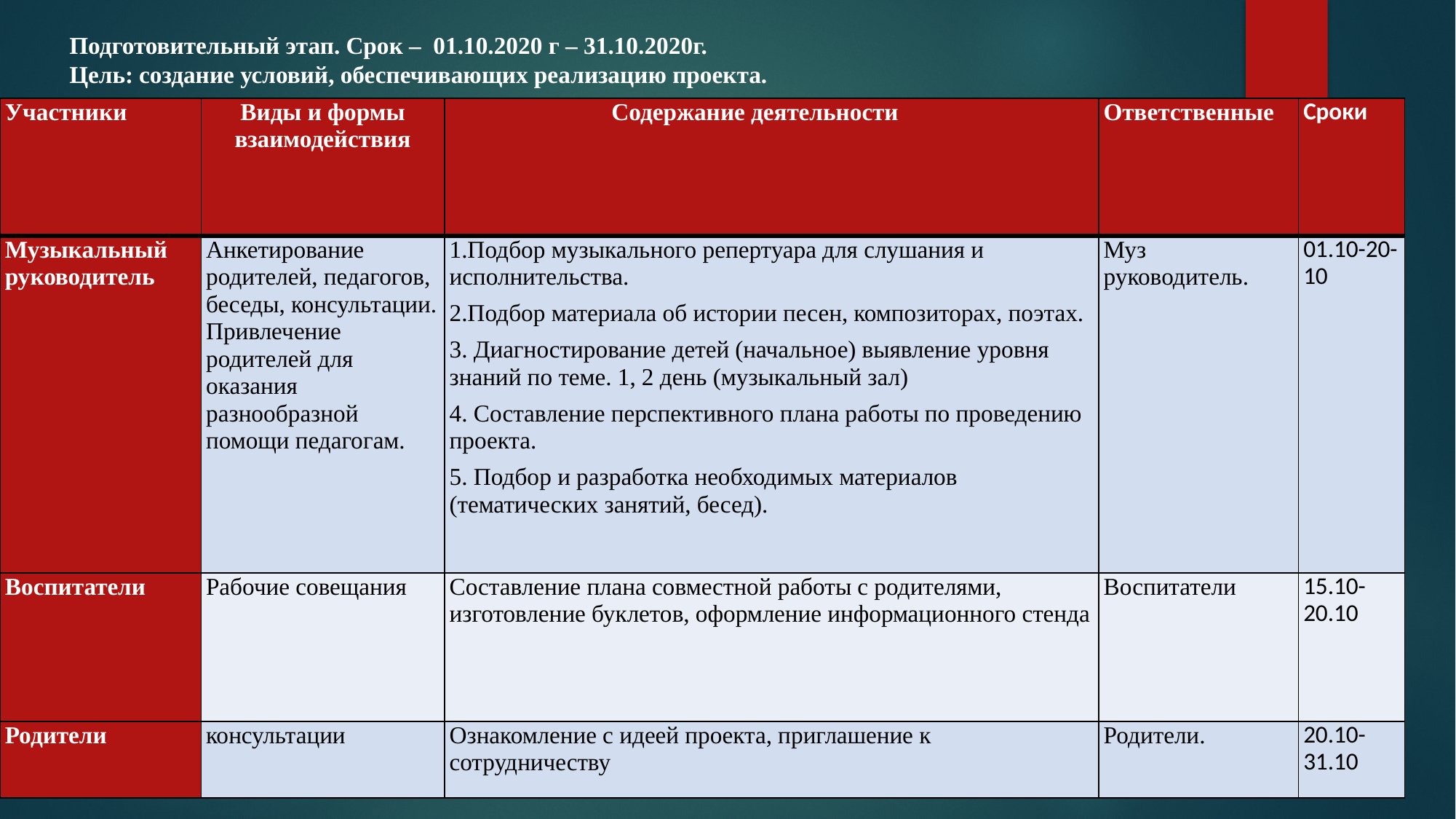

Подготовительный этап. Срок –  01.10.2020 г – 31.10.2020г.
Цель: создание условий, обеспечивающих реализацию проекта.
| Участники | Виды и формы взаимодействия | Содержание деятельности | Ответственные | Сроки |
| --- | --- | --- | --- | --- |
| Музыкальный руководитель | Анкетирование родителей, педагогов, беседы, консультации. Привлечение родителей для оказания разнообразной помощи педагогам. | 1.Подбор музыкального репертуара для слушания и исполнительства. 2.Подбор материала об истории песен, композиторах, поэтах. 3. Диагностирование детей (начальное) выявление уровня знаний по теме. 1, 2 день (музыкальный зал) 4. Составление перспективного плана работы по проведению проекта. 5. Подбор и разработка необходимых материалов (тематических занятий, бесед). | Муз руководитель. | 01.10-20-10 |
| Воспитатели | Рабочие совещания | Составление плана совместной работы с родителями, изготовление буклетов, оформление информационного стенда | Воспитатели | 15.10-20.10 |
| Родители | консультации | Ознакомление с идеей проекта, приглашение к сотрудничеству | Родители. | 20.10-31.10 |